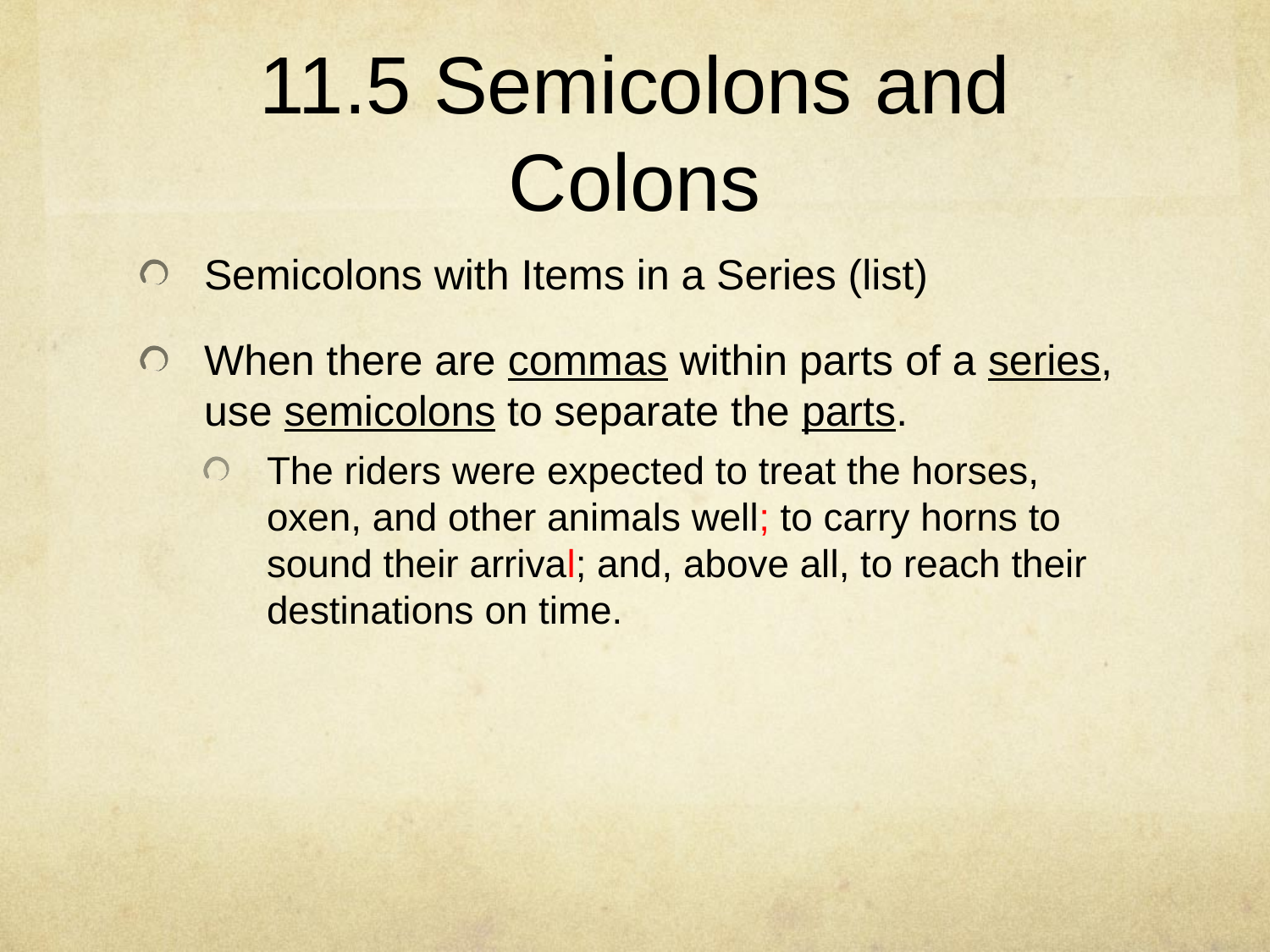

# 11.5 Semicolons and Colons
Semicolons with Items in a Series (list)
When there are commas within parts of a series, use semicolons to separate the parts.
The riders were expected to treat the horses, oxen, and other animals well; to carry horns to sound their arrival; and, above all, to reach their destinations on time.